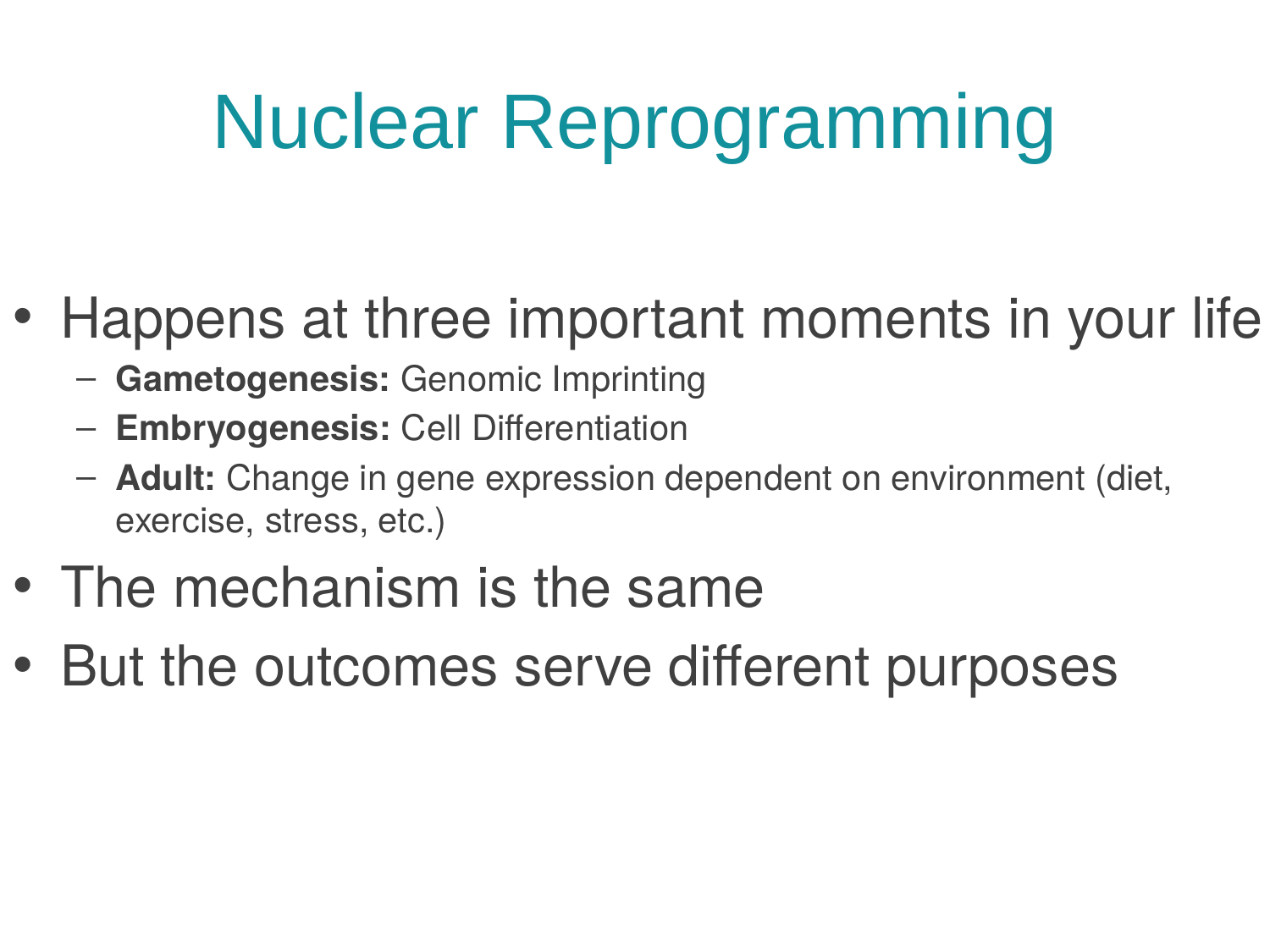

# Nuclear Reprogramming
Happens at three important moments in your life
Gametogenesis: Genomic Imprinting
Embryogenesis: Cell Differentiation
Adult: Change in gene expression dependent on environment (diet, exercise, stress, etc.)
The mechanism is the same
But the outcomes serve different purposes